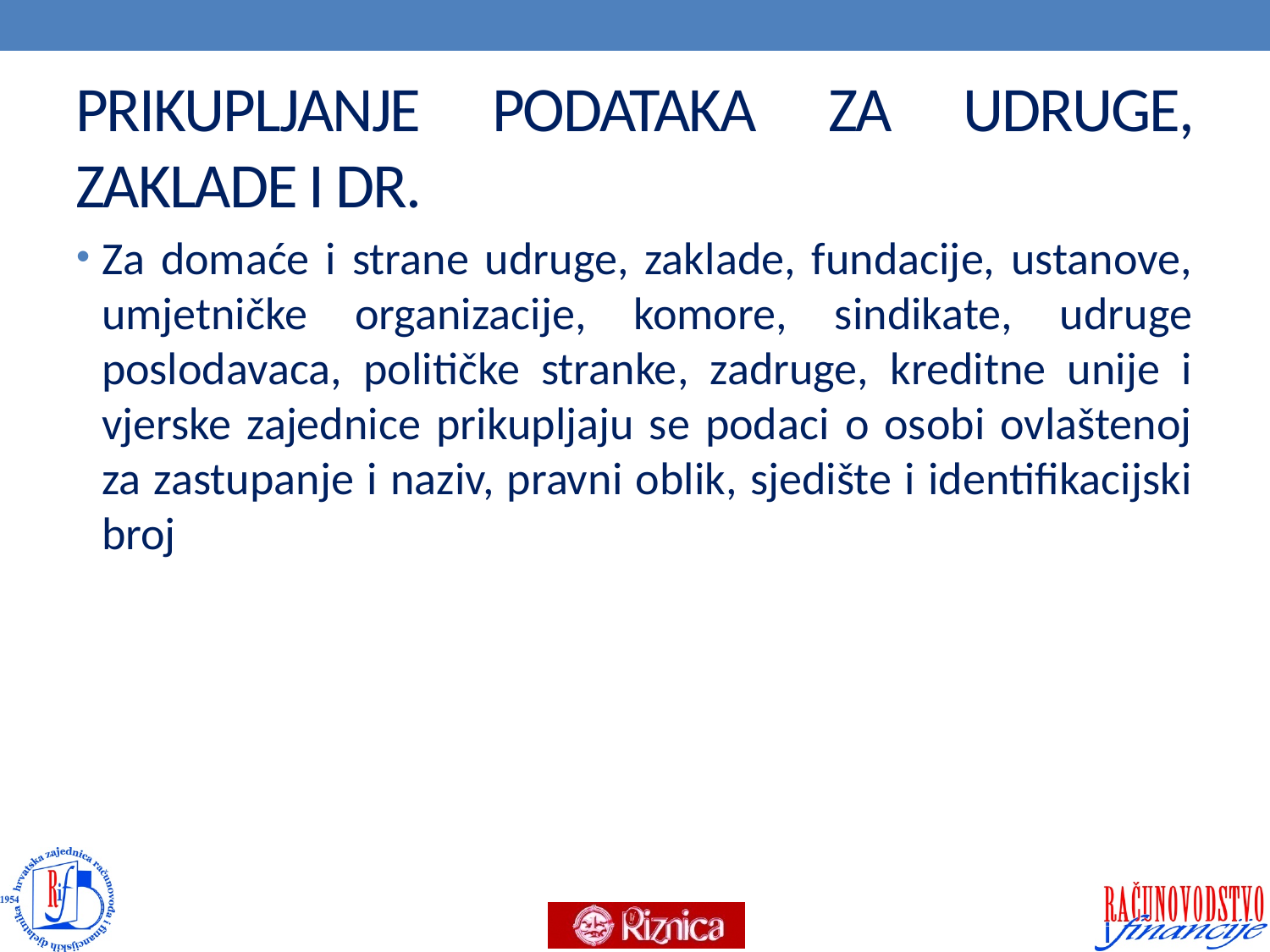

# PRIKUPLJANJE PODATAKA ZA UDRUGE, ZAKLADE I DR.
Za domaće i strane udruge, zaklade, fundacije, ustanove, umjetničke organizacije, komore, sindikate, udruge poslodavaca, političke stranke, zadruge, kreditne unije i vjerske zajednice prikupljaju se podaci o osobi ovlaštenoj za zastupanje i naziv, pravni oblik, sjedište i identifikacijski broj